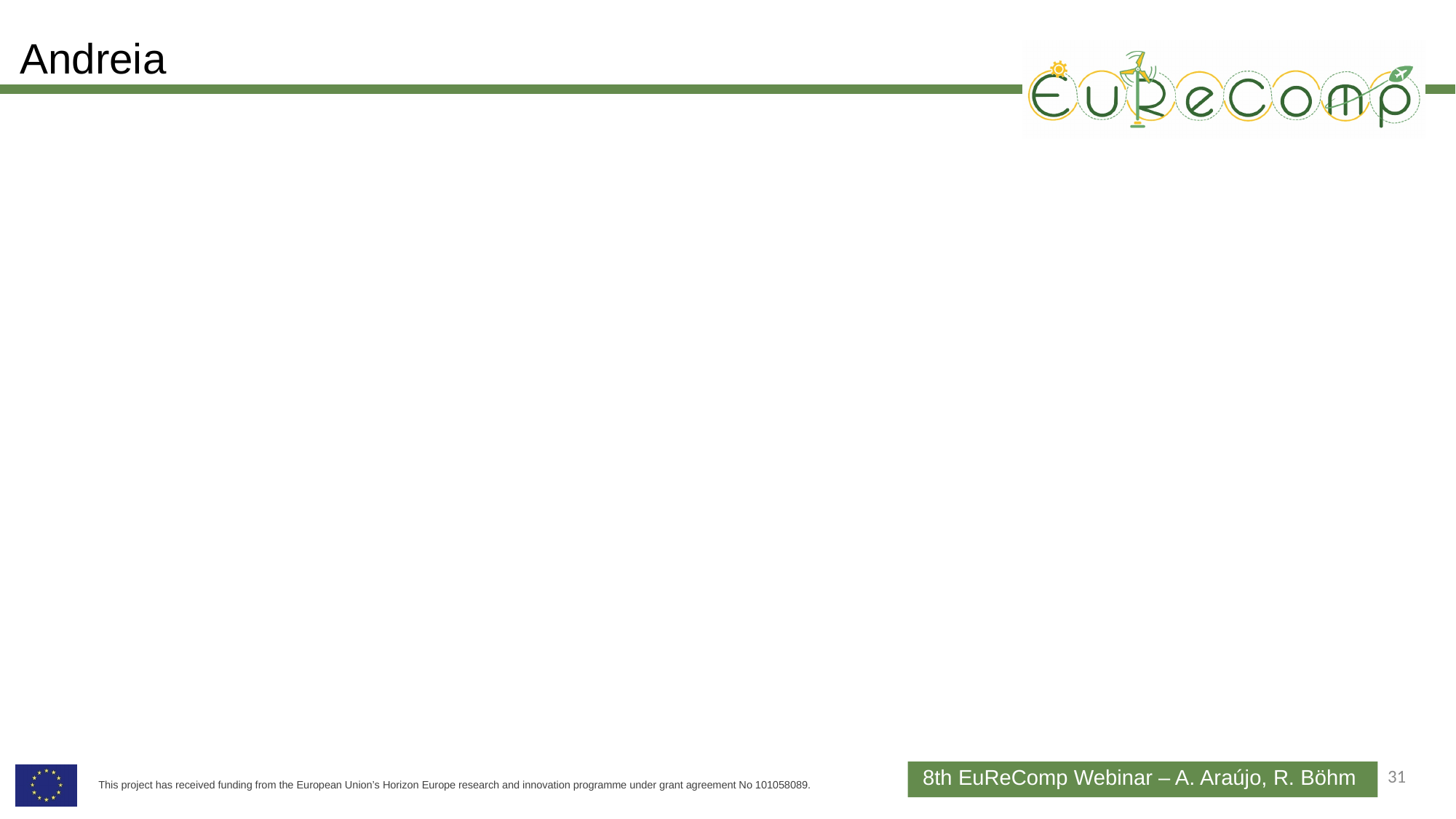

# Andreia
31
8th EuReComp Webinar – A. Araújo, R. Böhm